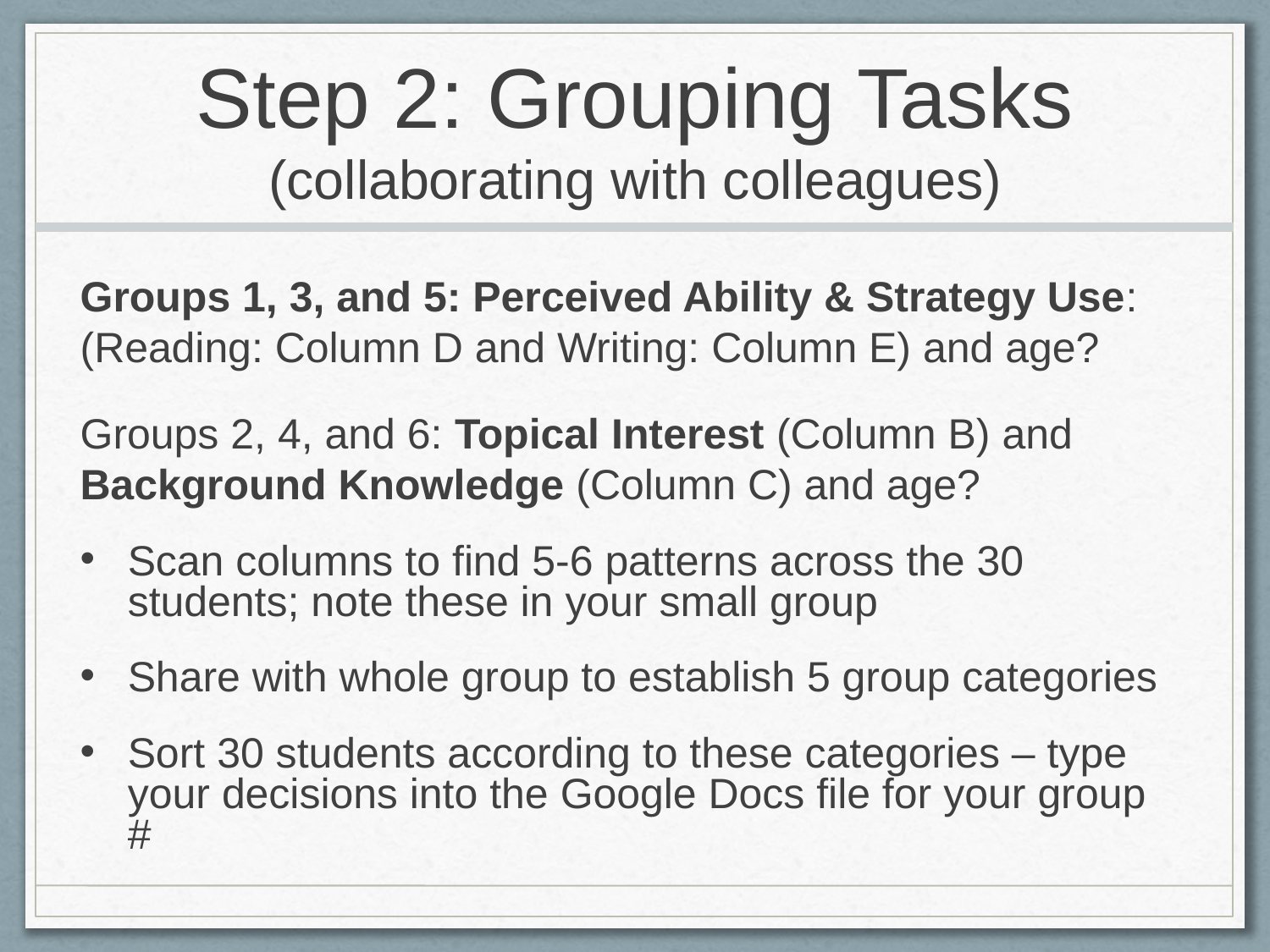

# Step 2: Grouping Tasks (collaborating with colleagues)
Groups 1, 3, and 5: Perceived Ability & Strategy Use: (Reading: Column D and Writing: Column E) and age?
Groups 2, 4, and 6: Topical Interest (Column B) and Background Knowledge (Column C) and age?
Scan columns to find 5-6 patterns across the 30 students; note these in your small group
Share with whole group to establish 5 group categories
Sort 30 students according to these categories – type your decisions into the Google Docs file for your group #